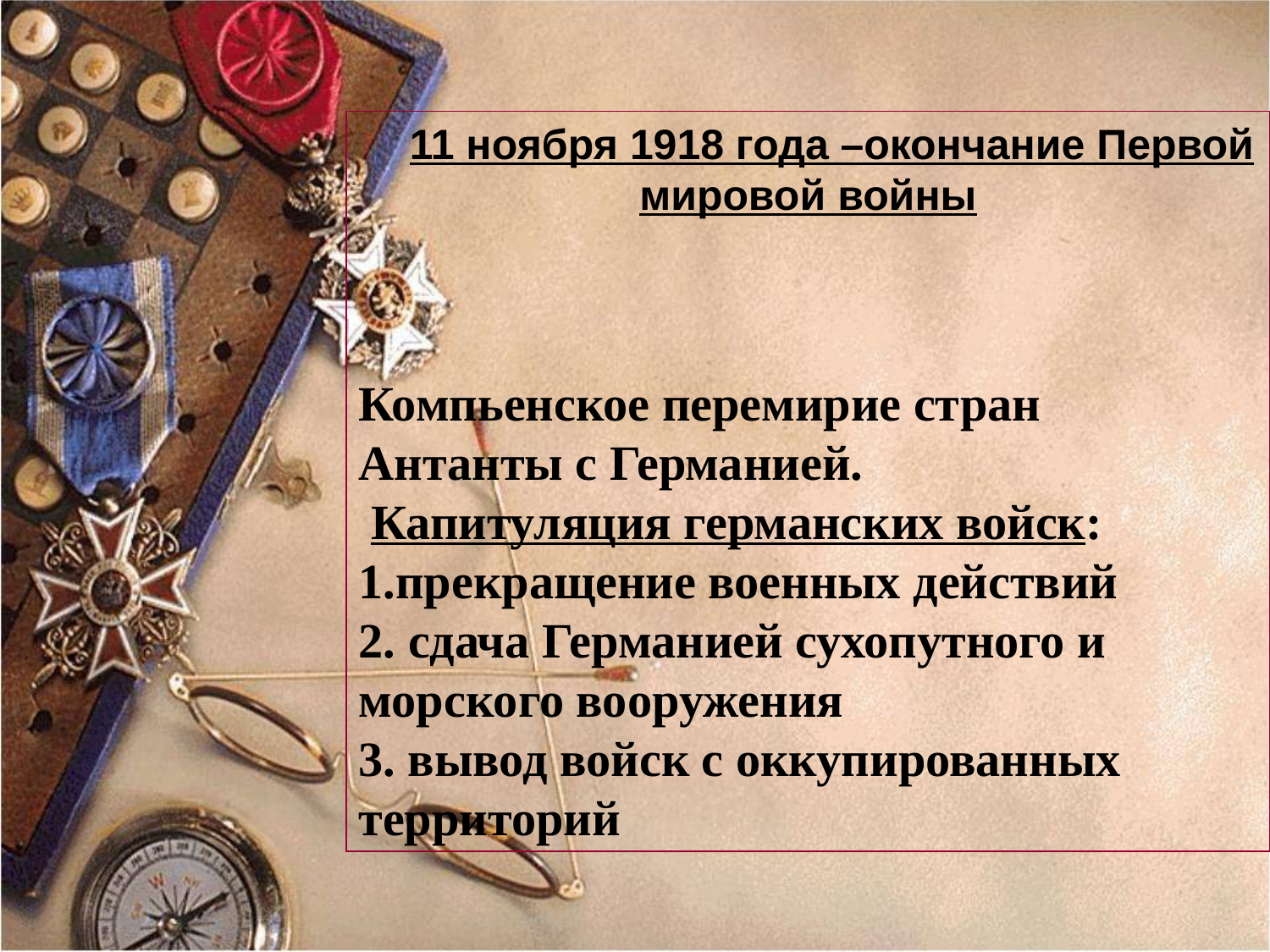

11 ноября 1918 года –окончание Первой мировой войны

Компьенское перемирие стран Антанты с Германией.
 Капитуляция германских войск:
1.прекращение военных действий
2. сдача Германией сухопутного и морского вооружения
3. вывод войск с оккупированных территорий